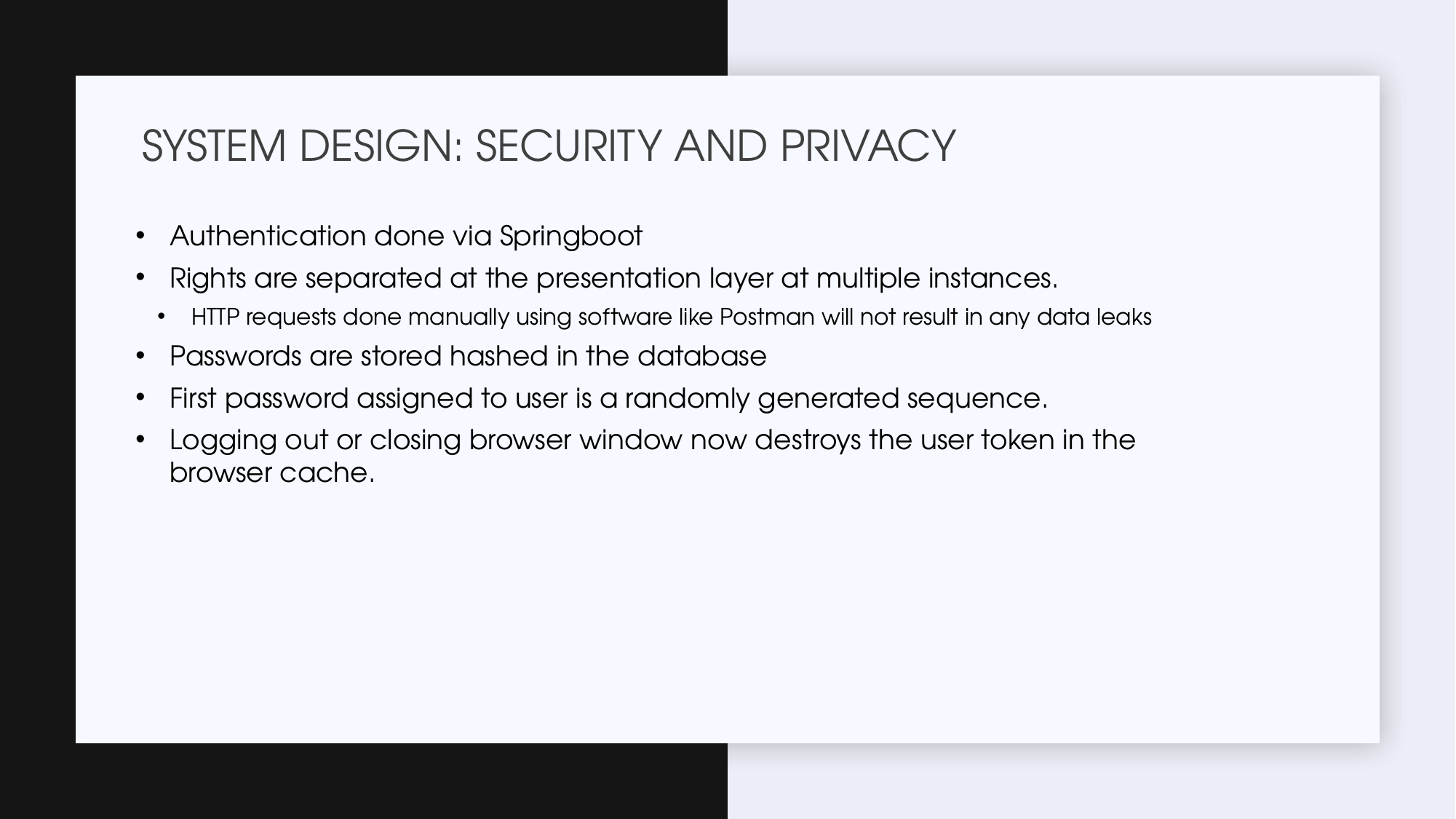

# SYSTEM DESIGN: SECURITY AND PRIVACY
Authentication done via Springboot
Rights are separated at the presentation layer at multiple instances.
HTTP requests done manually using software like Postman will not result in any data leaks
Passwords are stored hashed in the database
First password assigned to user is a randomly generated sequence.
Logging out or closing browser window now destroys the user token in the browser cache.